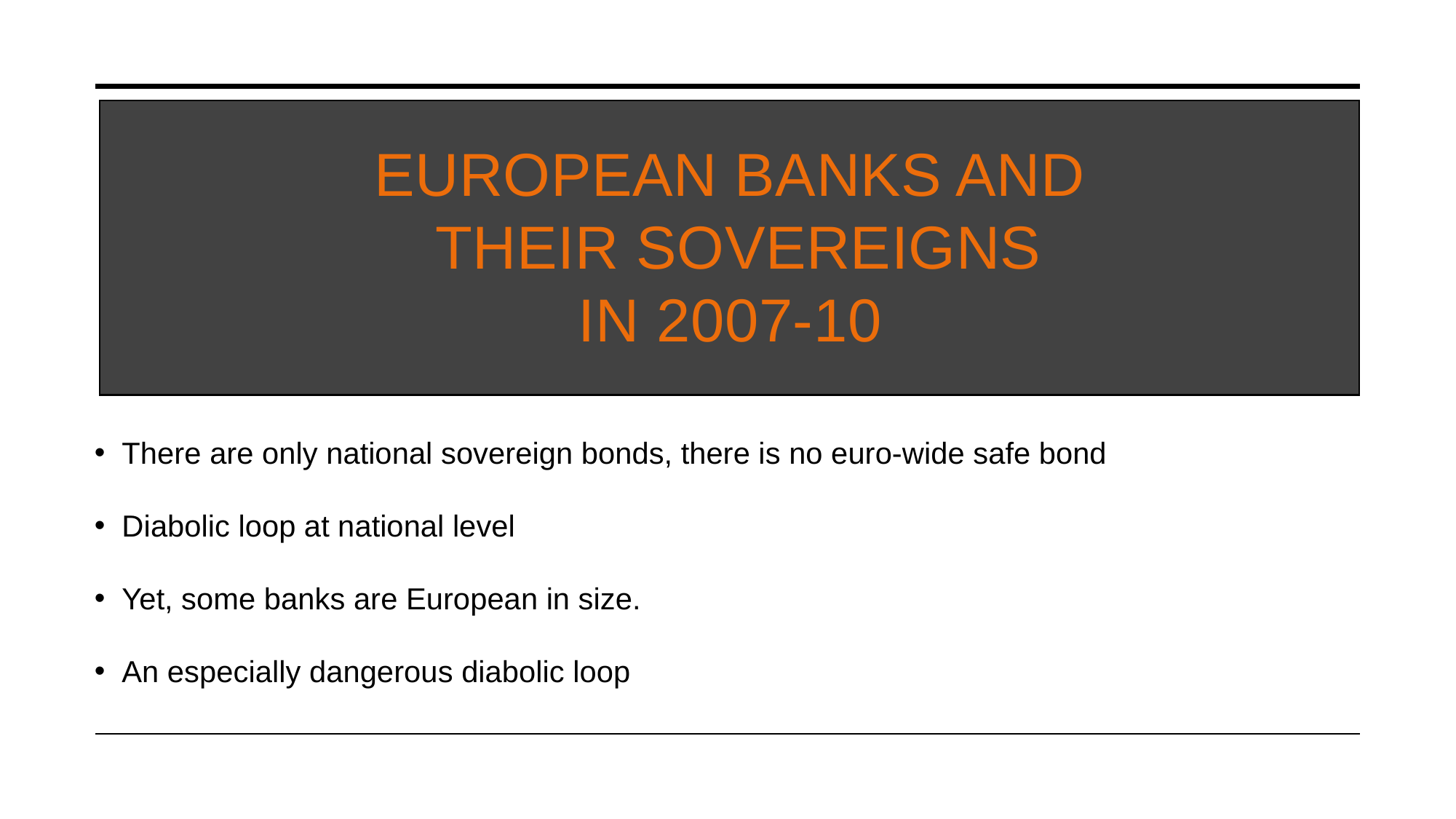

EUROPEAN BANKS AND
 THEIR SOVEREIGNS
IN 2007-10
There are only national sovereign bonds, there is no euro-wide safe bond
Diabolic loop at national level
Yet, some banks are European in size.
An especially dangerous diabolic loop